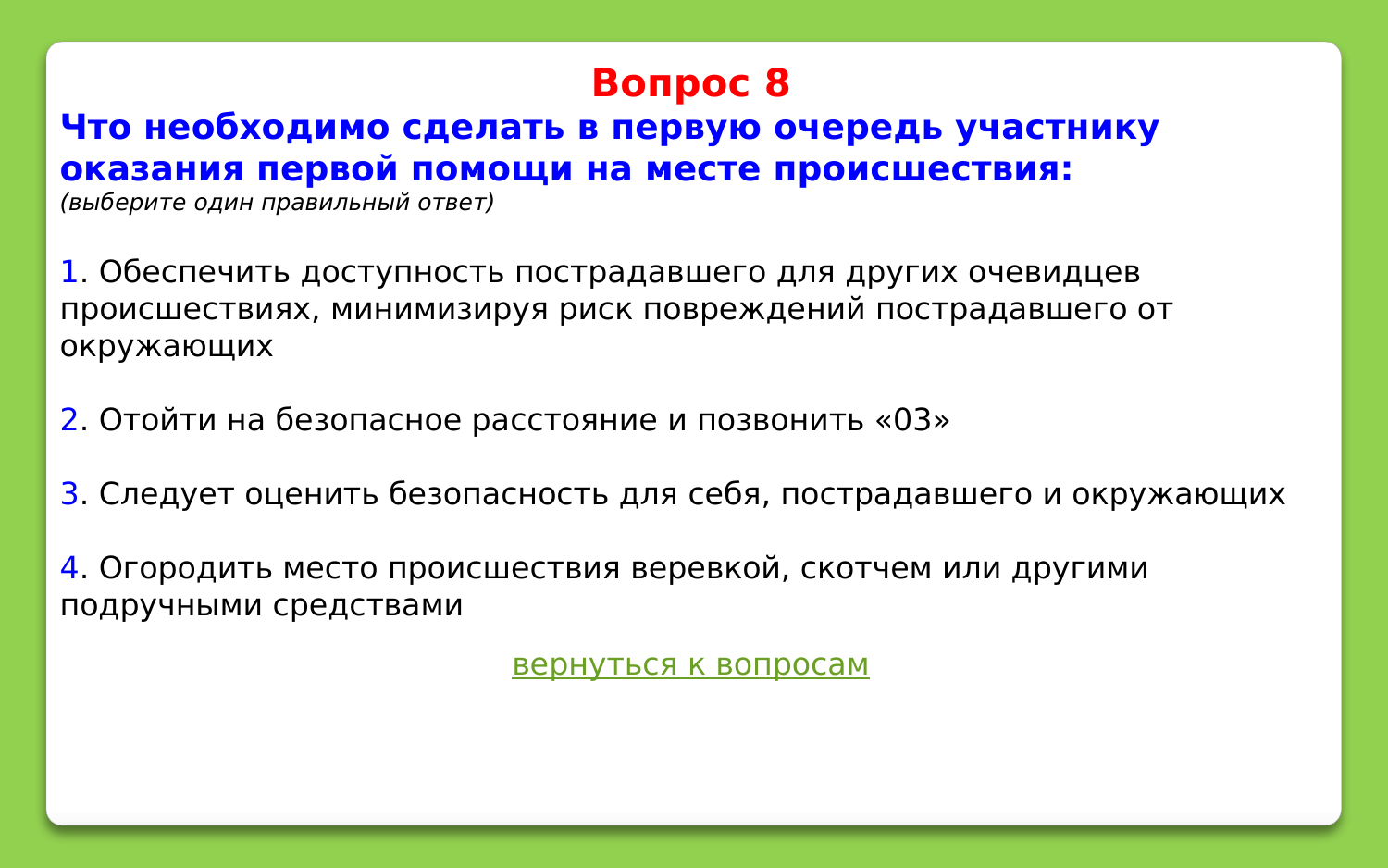

Вопрос 8
Что необходимо сделать в первую очередь участнику оказания первой помощи на месте происшествия:
(выберите один правильный ответ)

1. Обеспечить доступность пострадавшего для других очевидцев происшествиях, минимизируя риск повреждений пострадавшего от окружающих

2. Отойти на безопасное расстояние и позвонить «03»

3. Следует оценить безопасность для себя, пострадавшего и окружающих

4. Огородить место происшествия веревкой, скотчем или другими подручными средствами

вернуться к вопросам